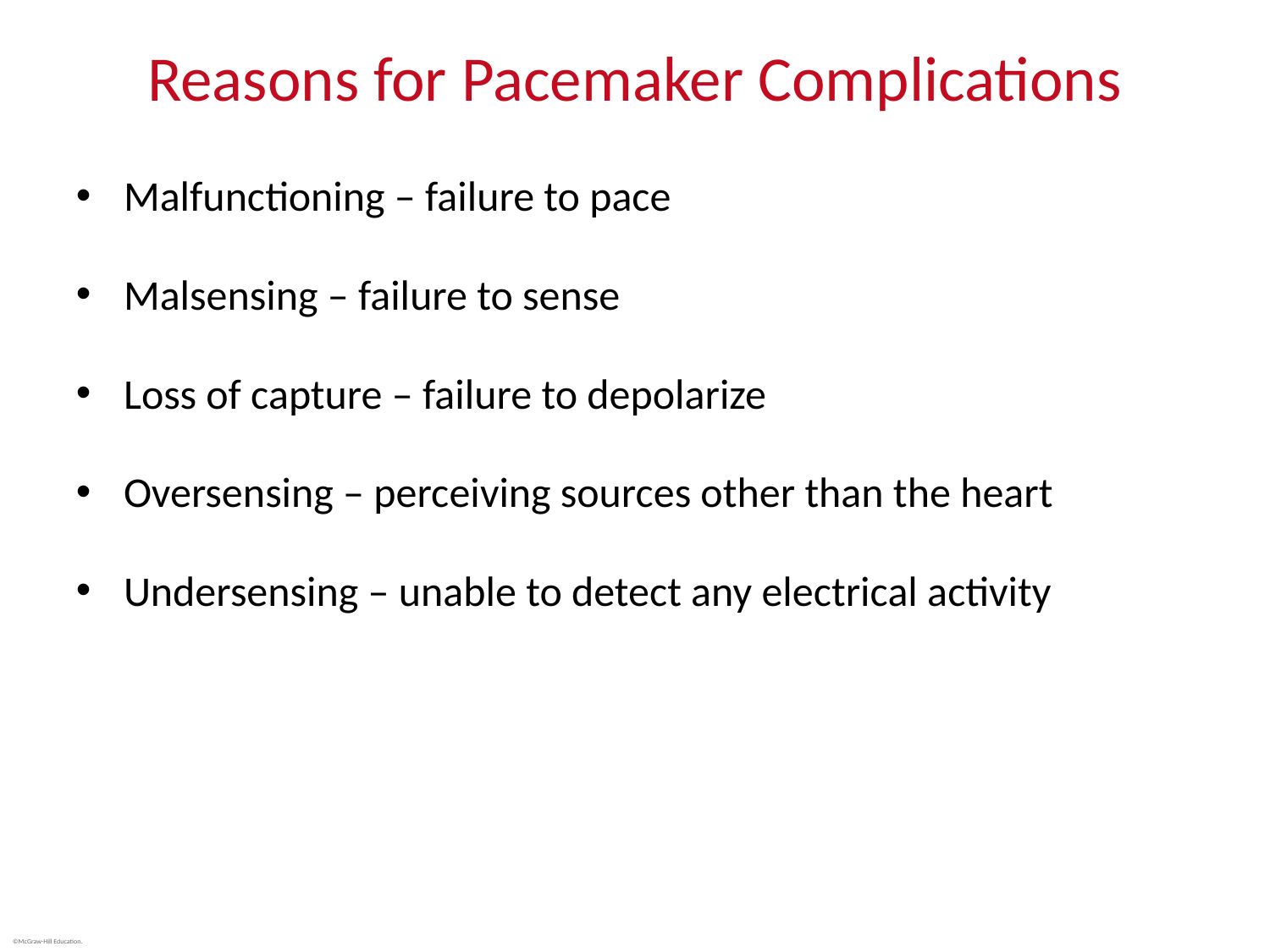

# Reasons for Pacemaker Complications
Malfunctioning – failure to pace
Malsensing – failure to sense
Loss of capture – failure to depolarize
Oversensing – perceiving sources other than the heart
Undersensing – unable to detect any electrical activity